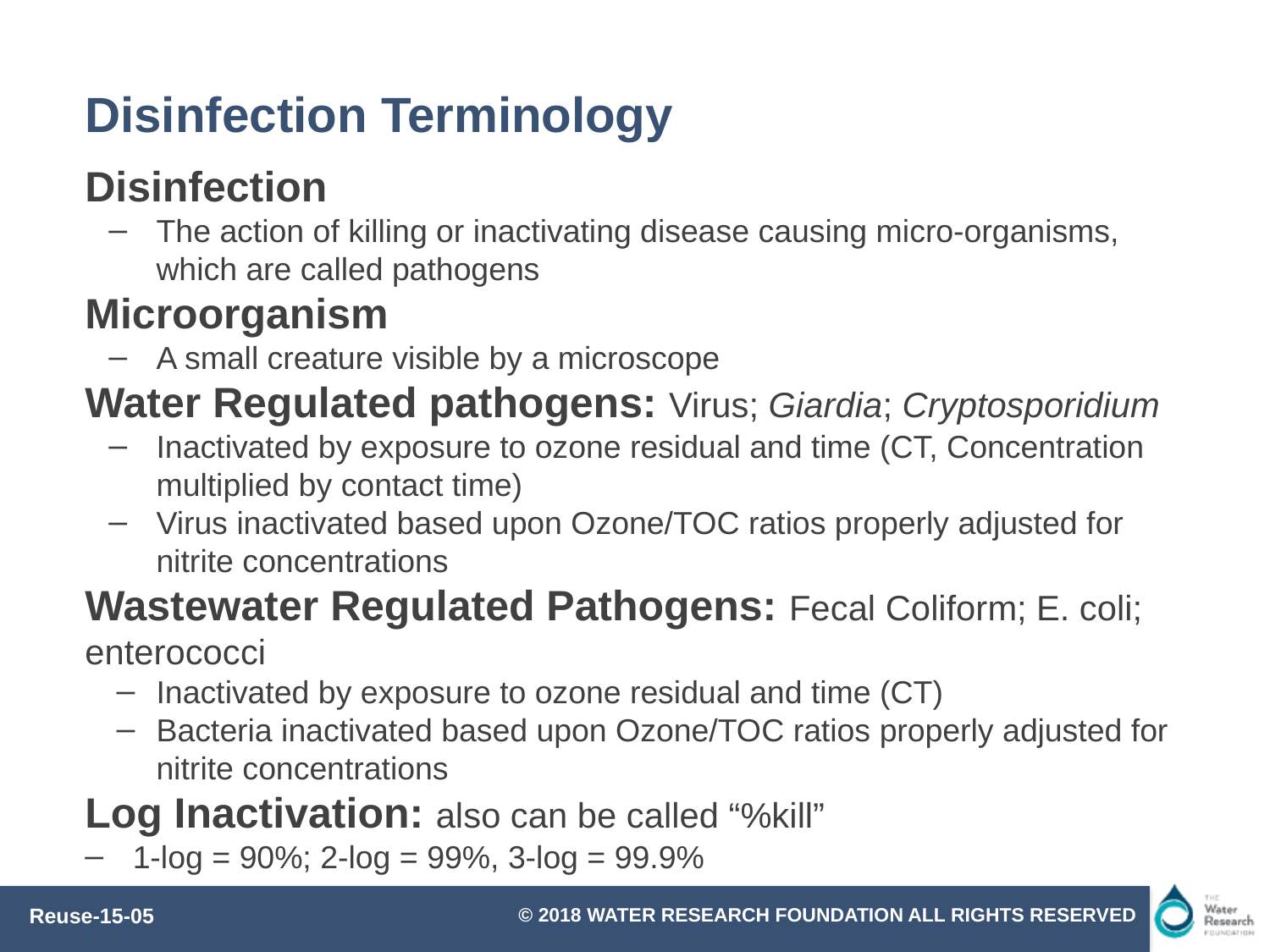

# Disinfection Terminology
Disinfection
The action of killing or inactivating disease causing micro-organisms, which are called pathogens
Microorganism
A small creature visible by a microscope
Water Regulated pathogens: Virus; Giardia; Cryptosporidium
Inactivated by exposure to ozone residual and time (CT, Concentration multiplied by contact time)
Virus inactivated based upon Ozone/TOC ratios properly adjusted for nitrite concentrations
Wastewater Regulated Pathogens: Fecal Coliform; E. coli; enterococci
Inactivated by exposure to ozone residual and time (CT)
Bacteria inactivated based upon Ozone/TOC ratios properly adjusted for nitrite concentrations
Log Inactivation: also can be called “%kill”
1-log = 90%; 2-log = 99%, 3-log = 99.9%